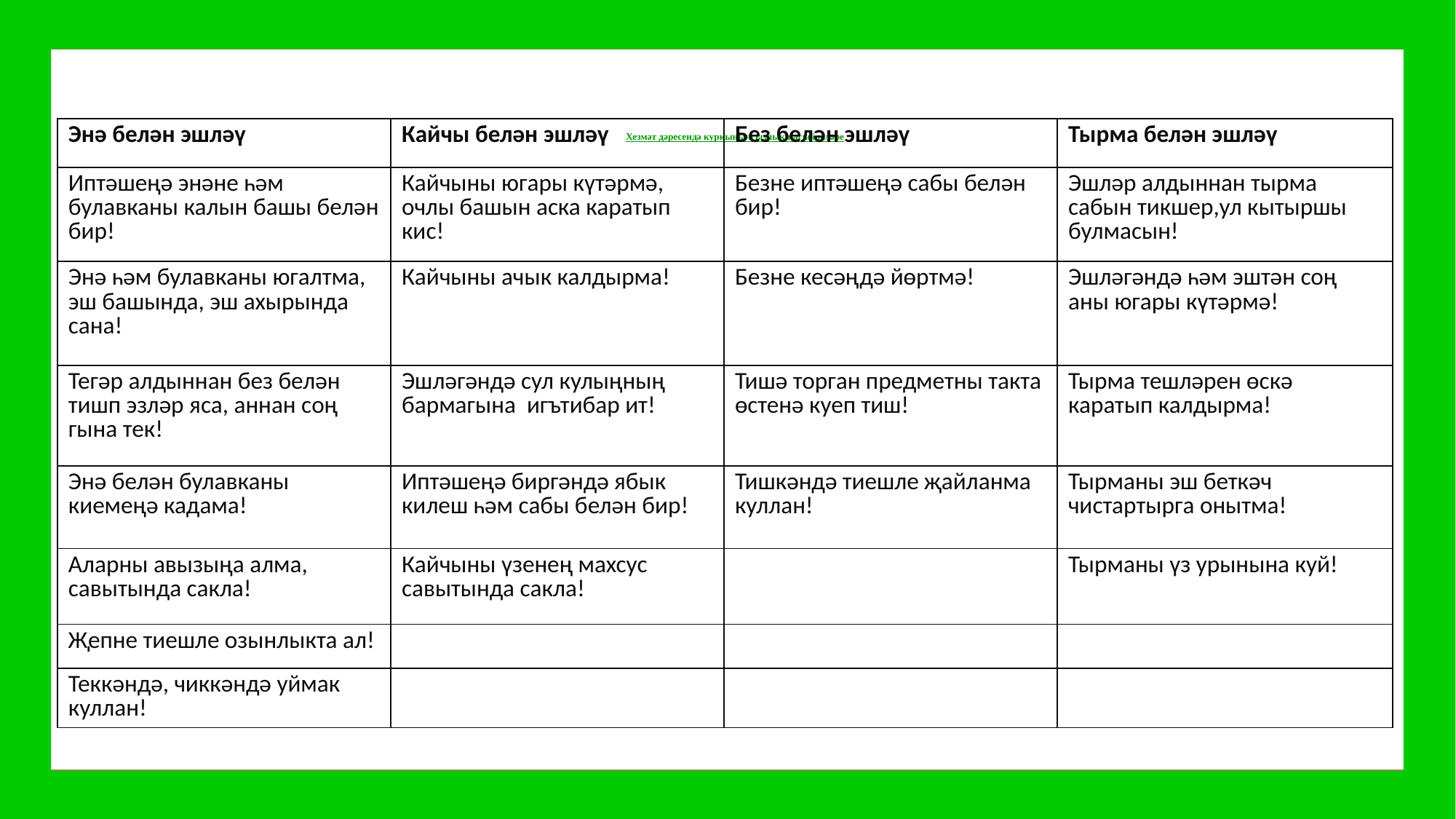

| Энә белән эшләү | Кайчы белән эшләү | Без белән эшләү | Тырма белән эшләү |
| --- | --- | --- | --- |
| Иптәшеңә энәне һәм булавканы калын башы белән бир! | Кайчыны югары күтәрмә, очлы башын аска каратып кис! | Безне иптәшеңә сабы белән бир! | Эшләр алдыннан тырма сабын тикшер,ул кытыршы булмасын! |
| Энә һәм булавканы югалтма, эш башында, эш ахырында сана! | Кайчыны ачык калдырма! | Безне кесәңдә йөртмә! | Эшләгәндә һәм эштән соң аны югары күтәрмә! |
| Тегәр алдыннан без белән тишп эзләр яса, аннан соң гына тек! | Эшләгәндә сул кулыңның бармагына игътибар ит! | Тишә торган предметны такта өстенә куеп тиш! | Тырма тешләрен өскә каратып калдырма! |
| Энә белән булавканы киемеңә кадама! | Иптәшеңә биргәндә ябык килеш һәм сабы белән бир! | Тишкәндә тиешле җайланма куллан! | Тырманы эш беткәч чистартырга онытма! |
| Аларны авызыңа алма, савытында сакла! | Кайчыны үзенең махсус савытында сакла! |  | Тырманы үз урынына куй! |
| Җепне тиешле озынлыкта ал! |  |  |  |
| Теккәндә, чиккәндә уймак куллан! |  |  |  |
# Хезмәт дәресендә куркынычсызлык кагыйдәләре